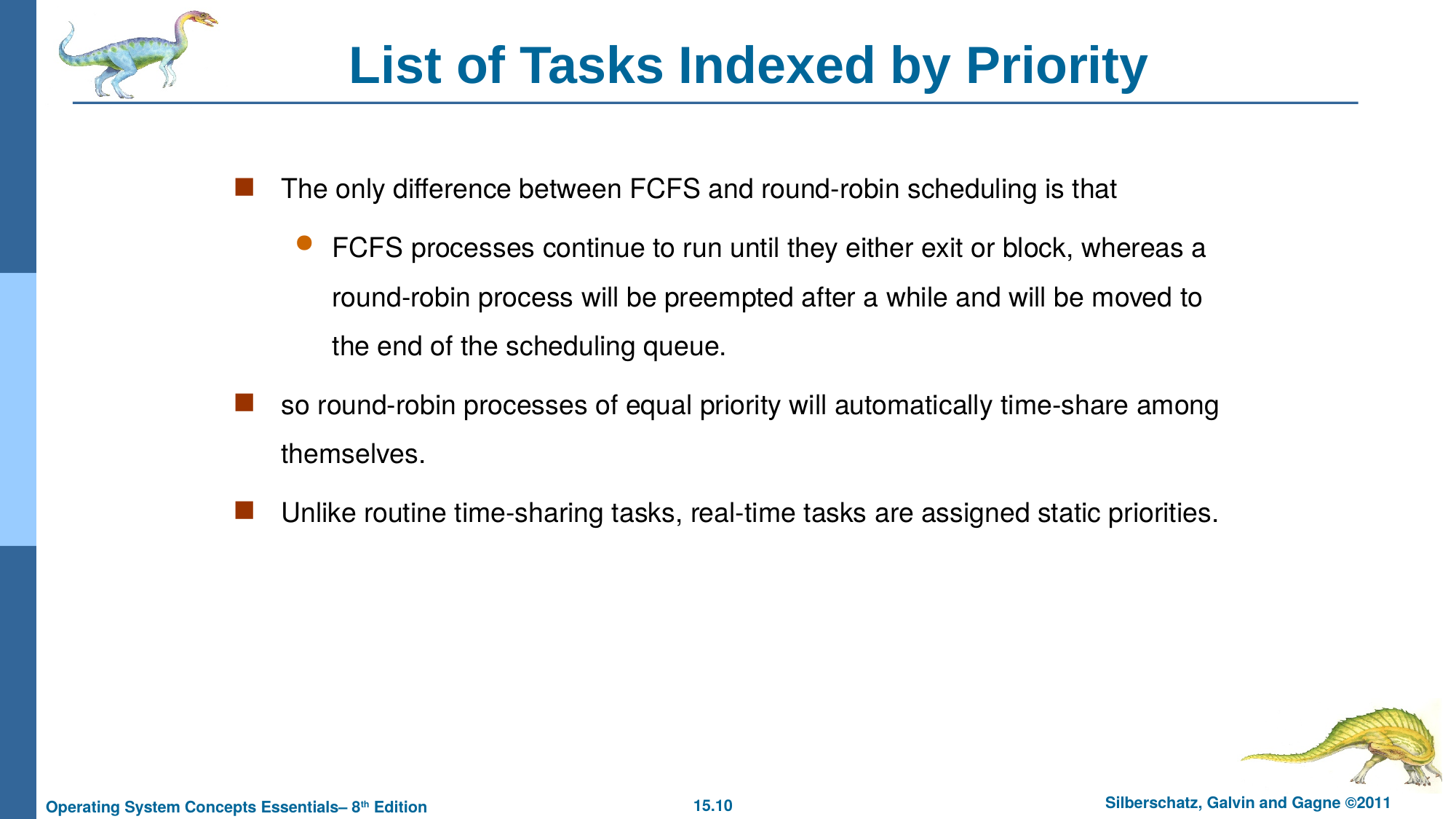

# List of Tasks Indexed by Priority
The only difference between FCFS and round-robin scheduling is that
FCFS processes continue to run until they either exit or block, whereas a round-robin process will be preempted after a while and will be moved to the end of the scheduling queue.
so round-robin processes of equal priority will automatically time-share among themselves.
Unlike routine time-sharing tasks, real-time tasks are assigned static priorities.